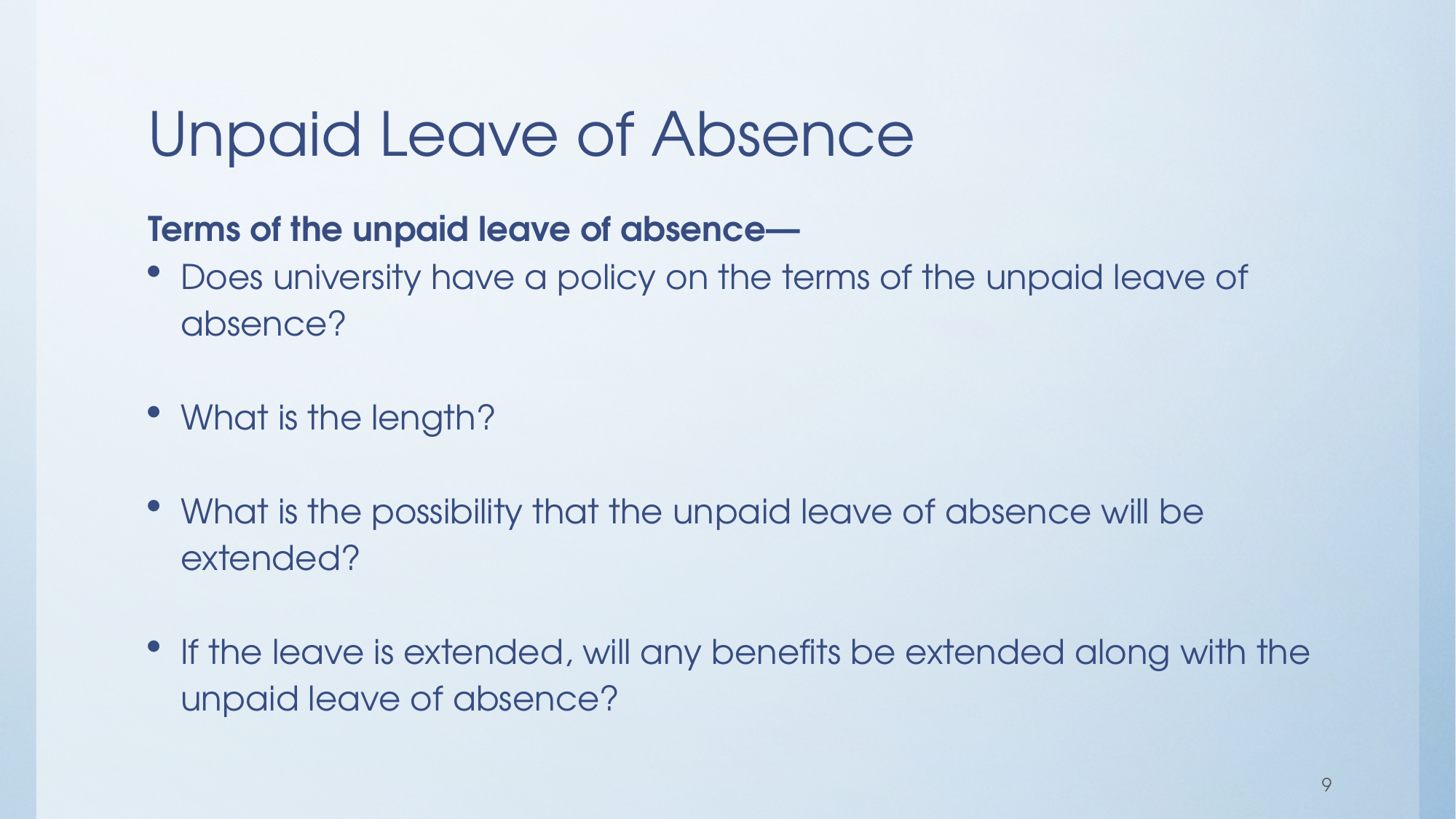

# Unpaid Leave of Absence
Terms of the unpaid leave of absence—
Does university have a policy on the terms of the unpaid leave of absence?

What is the length?

What is the possibility that the unpaid leave of absence will be extended?

If the leave is extended, will any benefits be extended along with the unpaid leave of absence?

9